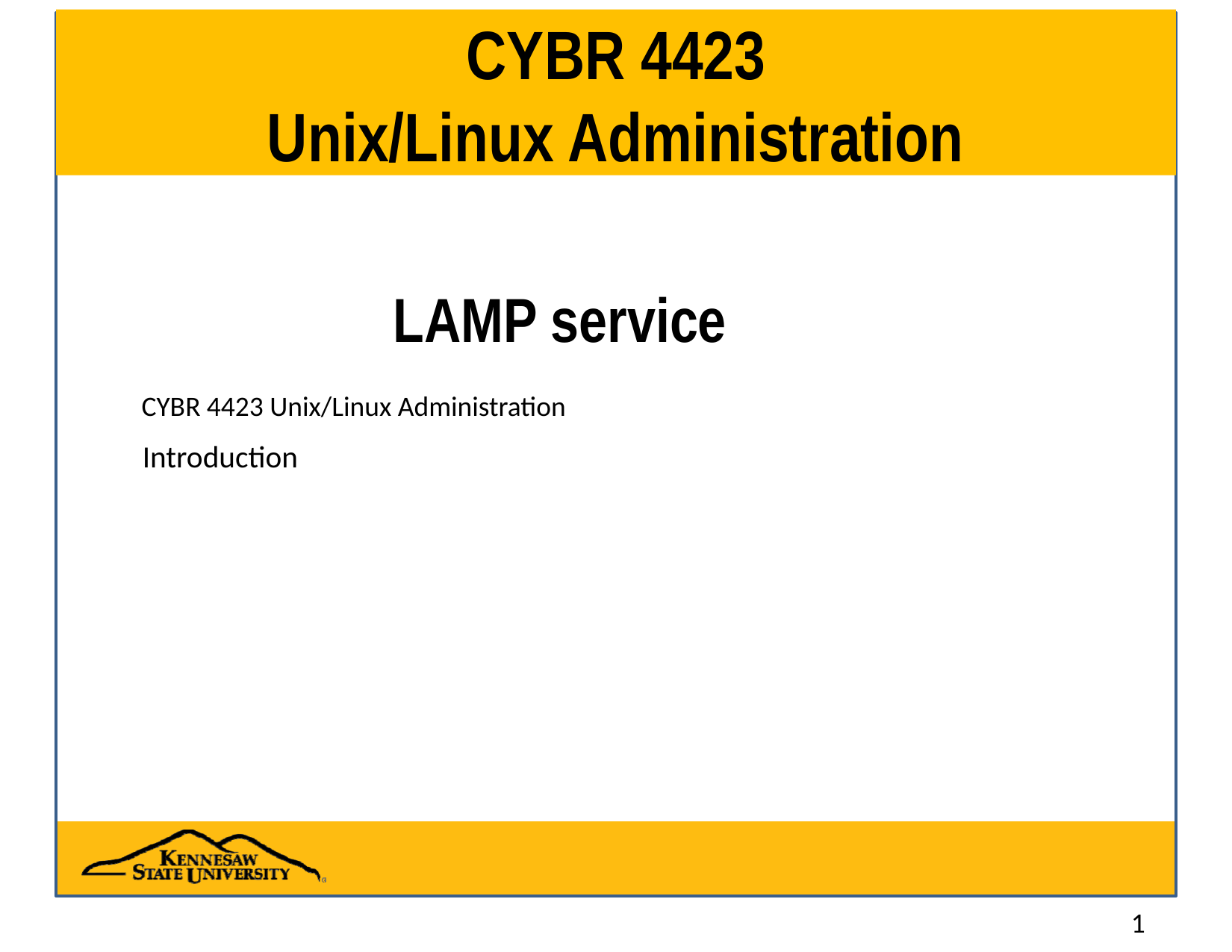

# CYBR 4423 Unix/Linux Administration
LAMP service
CYBR 4423 Unix/Linux Administration
Introduction